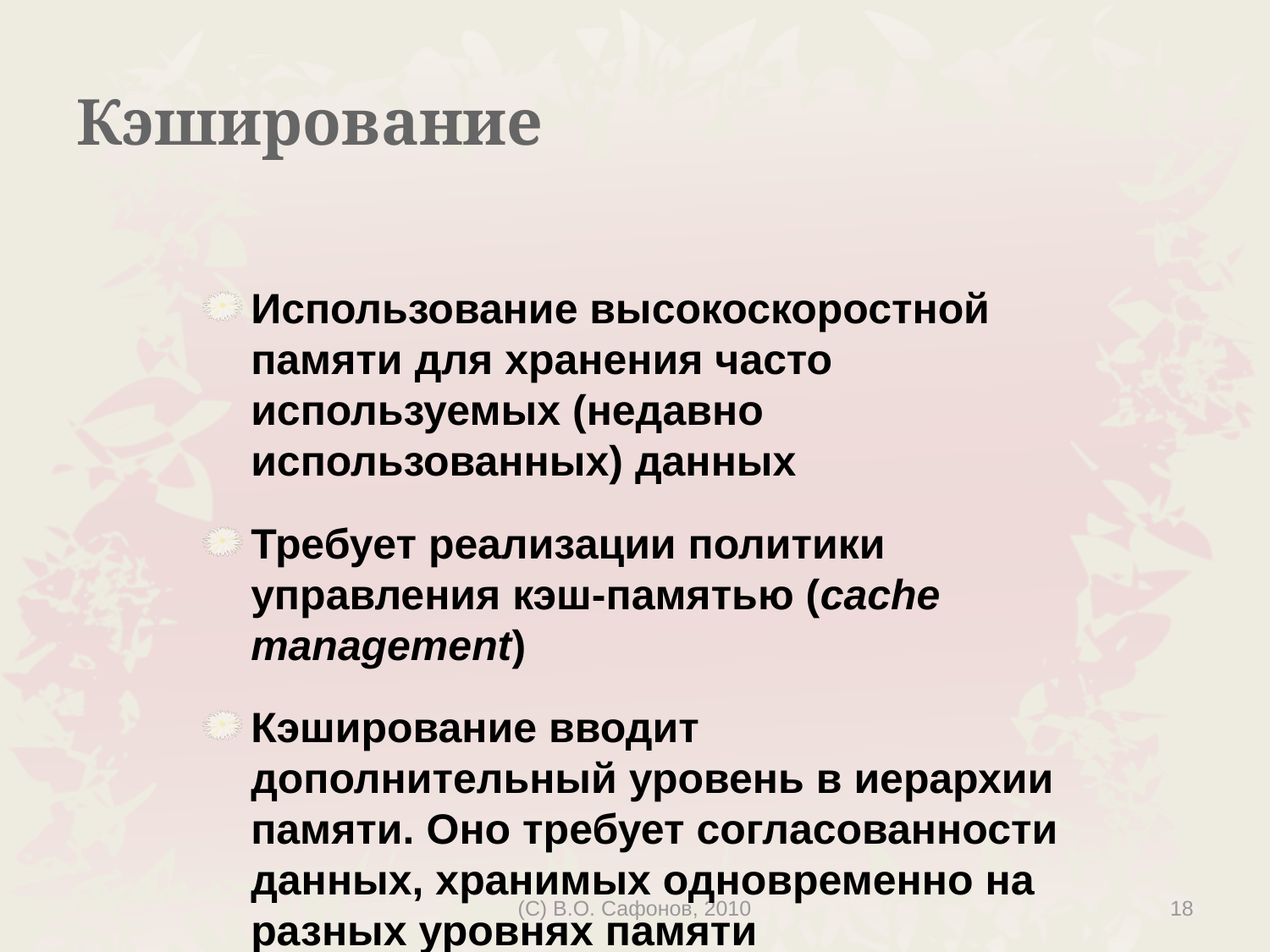

# Кэширование
Использование высокоскоростной памяти для хранения часто используемых (недавно использованных) данных
Требует реализации политики управления кэш-памятью (cache management)
Кэширование вводит дополнительный уровень в иерархии памяти. Оно требует согласованности данных, хранимых одновременно на разных уровнях памяти

(C) В.О. Сафонов, 2010
18